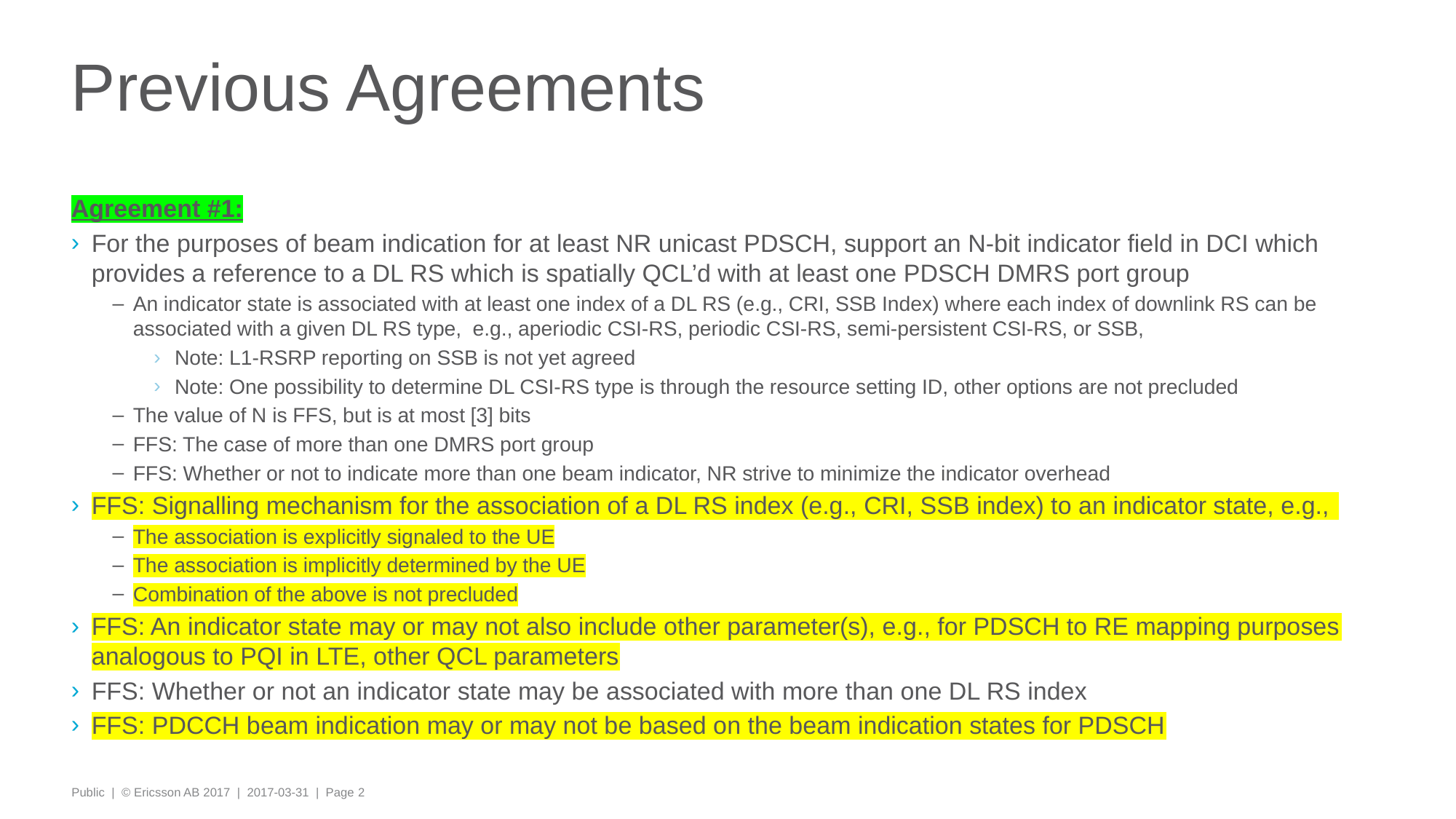

# Previous Agreements
Agreement #1:
For the purposes of beam indication for at least NR unicast PDSCH, support an N-bit indicator field in DCI which provides a reference to a DL RS which is spatially QCL’d with at least one PDSCH DMRS port group
An indicator state is associated with at least one index of a DL RS (e.g., CRI, SSB Index) where each index of downlink RS can be associated with a given DL RS type,  e.g., aperiodic CSI-RS, periodic CSI-RS, semi-persistent CSI-RS, or SSB,
Note: L1-RSRP reporting on SSB is not yet agreed
Note: One possibility to determine DL CSI-RS type is through the resource setting ID, other options are not precluded
The value of N is FFS, but is at most [3] bits
FFS: The case of more than one DMRS port group
FFS: Whether or not to indicate more than one beam indicator, NR strive to minimize the indicator overhead
FFS: Signalling mechanism for the association of a DL RS index (e.g., CRI, SSB index) to an indicator state, e.g.,
The association is explicitly signaled to the UE
The association is implicitly determined by the UE
Combination of the above is not precluded
FFS: An indicator state may or may not also include other parameter(s), e.g., for PDSCH to RE mapping purposes analogous to PQI in LTE, other QCL parameters
FFS: Whether or not an indicator state may be associated with more than one DL RS index
FFS: PDCCH beam indication may or may not be based on the beam indication states for PDSCH